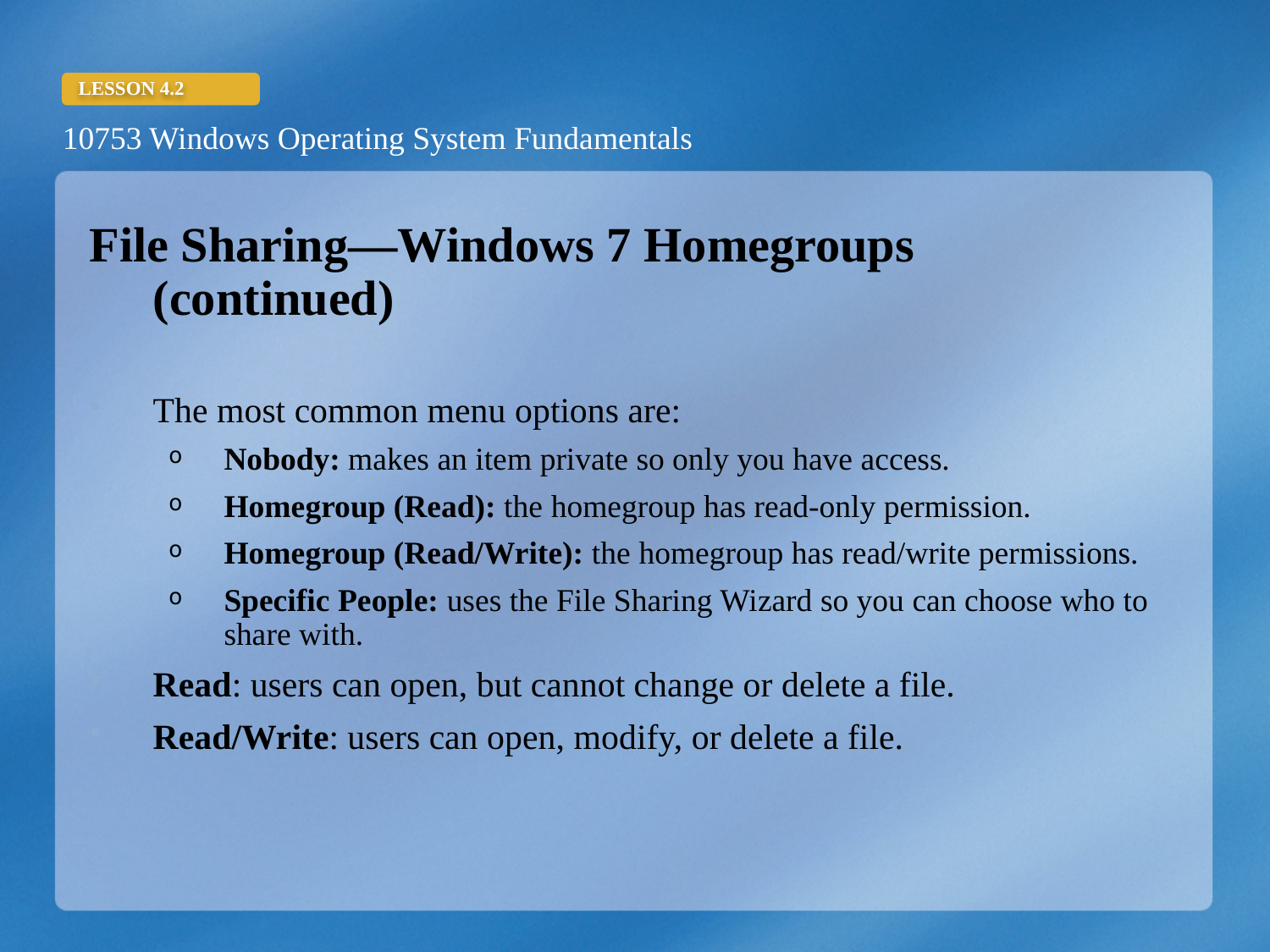

File Sharing—Windows 7 Homegroups (continued)

The most common menu options are:
Nobody: makes an item private so only you have access.
Homegroup (Read): the homegroup has read-only permission.
Homegroup (Read/Write): the homegroup has read/write permissions.
Specific People: uses the File Sharing Wizard so you can choose who to share with.
Read: users can open, but cannot change or delete a file.
Read/Write: users can open, modify, or delete a file.